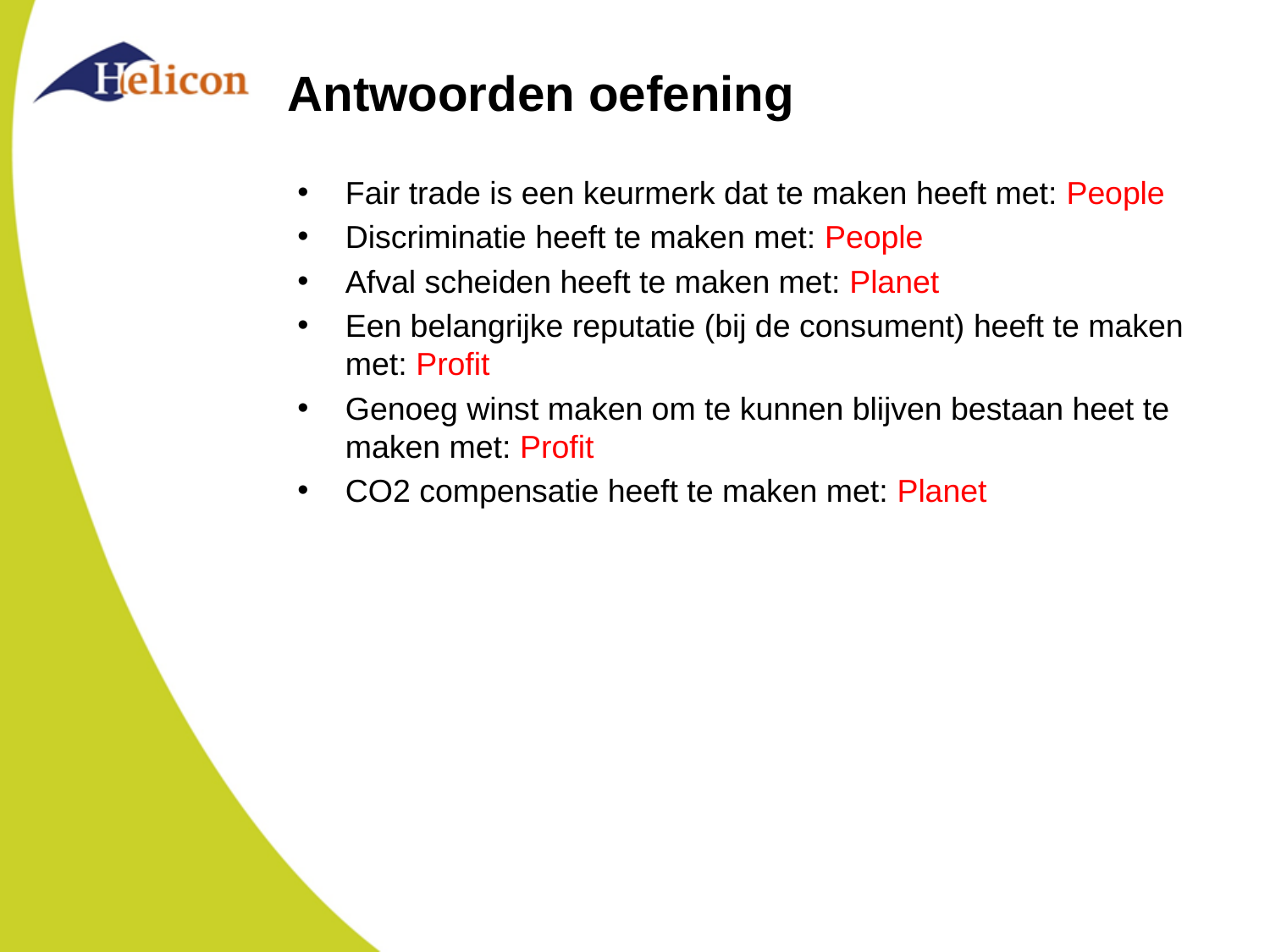

# Antwoorden oefening
Fair trade is een keurmerk dat te maken heeft met: People
Discriminatie heeft te maken met: People
Afval scheiden heeft te maken met: Planet
Een belangrijke reputatie (bij de consument) heeft te maken met: Profit
Genoeg winst maken om te kunnen blijven bestaan heet te maken met: Profit
CO2 compensatie heeft te maken met: Planet